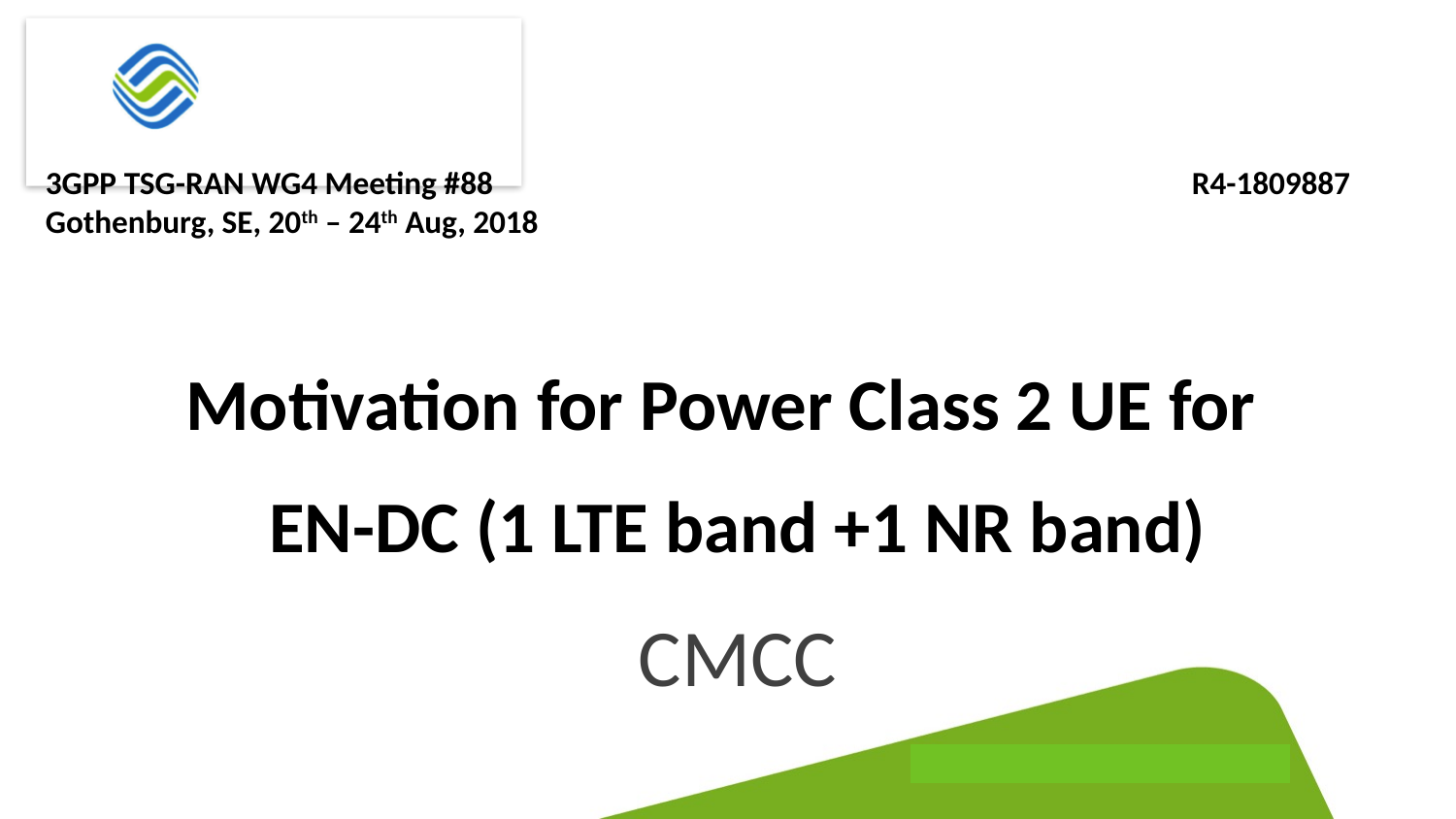

3GPP TSG-RAN WG4 Meeting #88                                                                                                R4-1809887
Gothenburg, SE, 20th – 24th Aug, 2018

# Motivation for Power Class 2 UE for   EN-DC (1 LTE band +1 NR band) CMCC